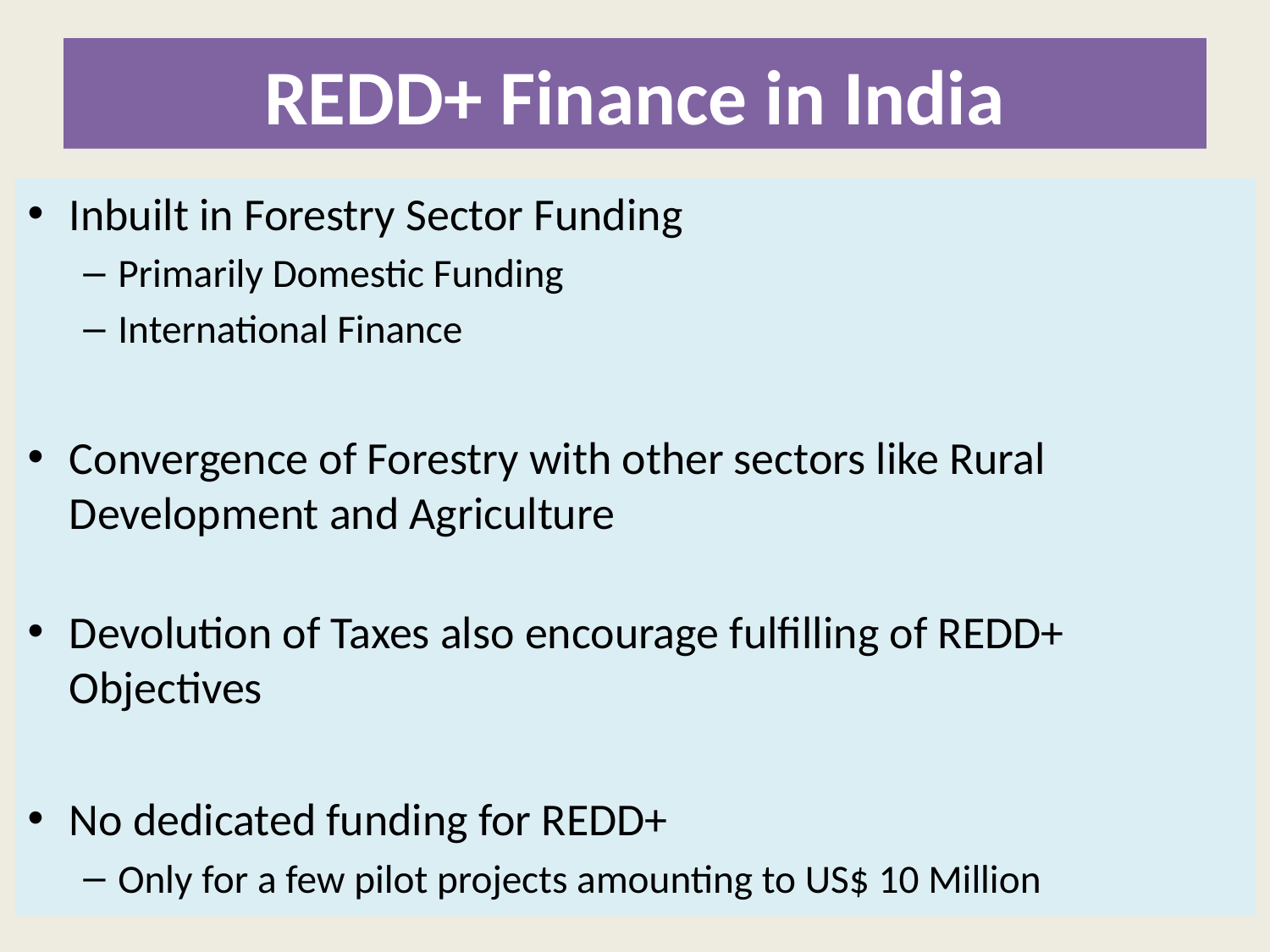

# REDD+ Finance in India
Inbuilt in Forestry Sector Funding
Primarily Domestic Funding
International Finance

Convergence of Forestry with other sectors like Rural Development and Agriculture

Devolution of Taxes also encourage fulfilling of REDD+ Objectives

No dedicated funding for REDD+
Only for a few pilot projects amounting to US$ 10 Million